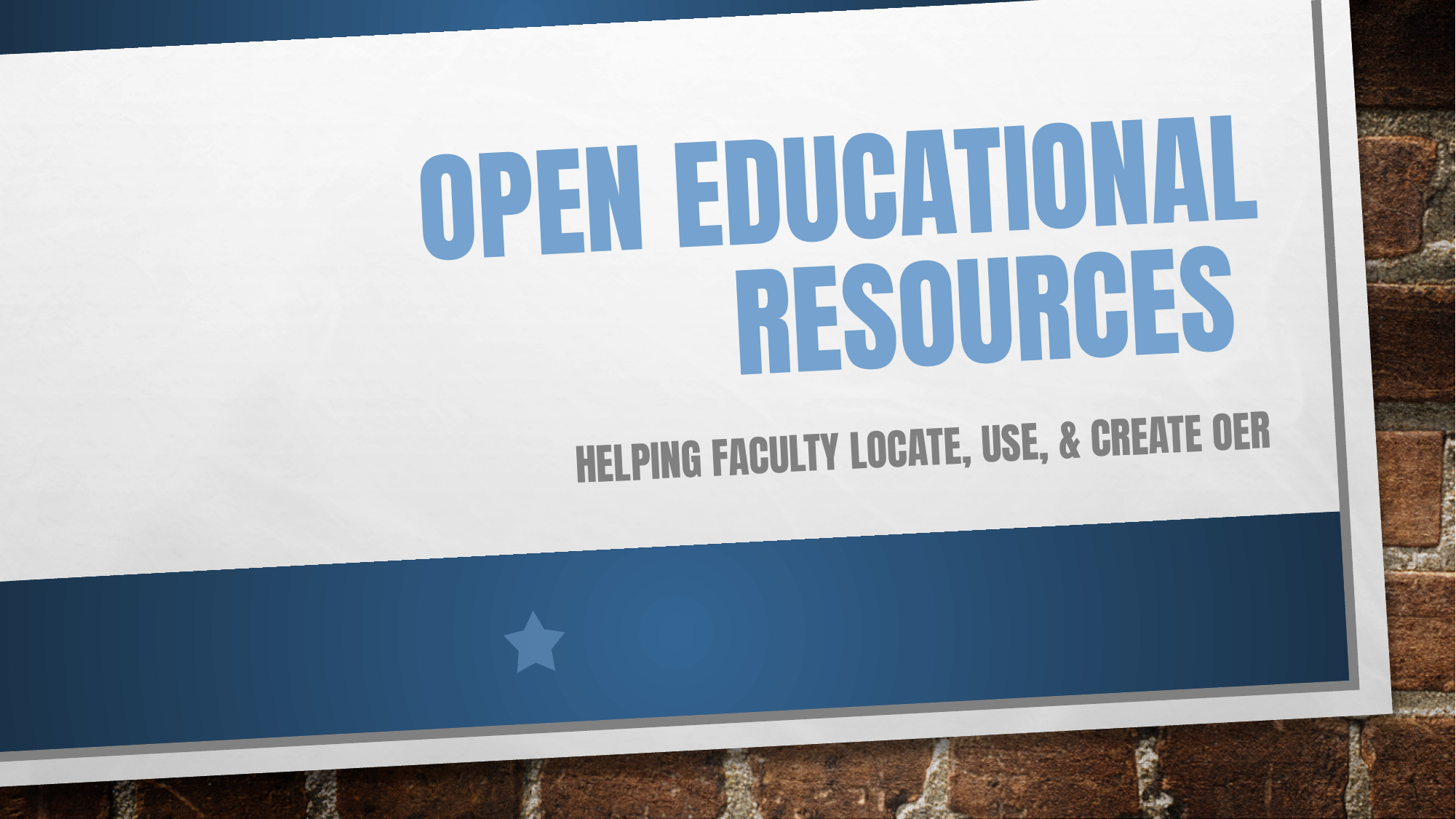

# Open Educational Resources
Helping Faculty locate, use, & create oer